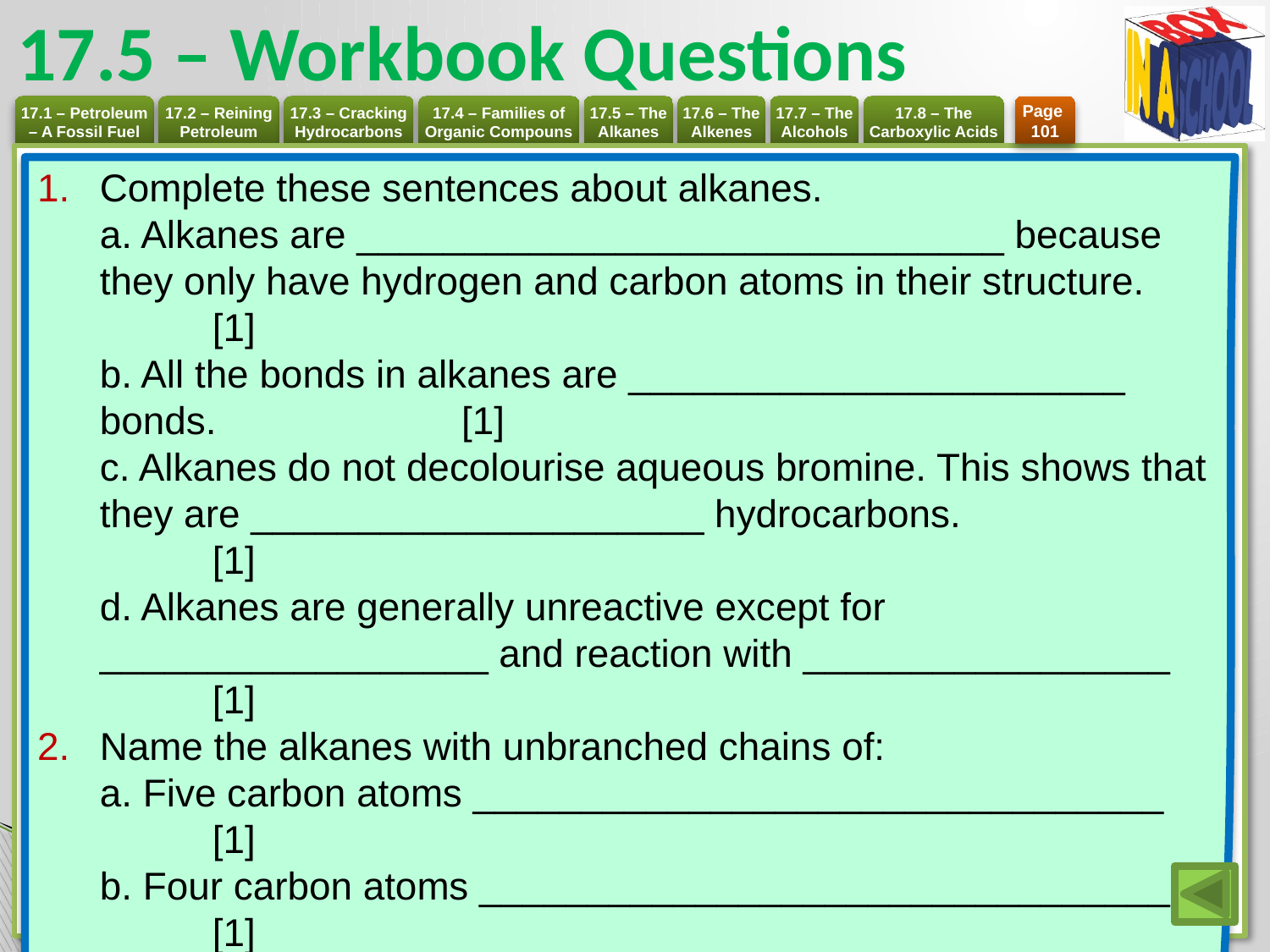

# 17.5 – Workbook Questions
Page
101
Complete these sentences about alkanes.
a. Alkanes are ______________________________ because they only have hydrogen and carbon atoms in their structure.	[1]
b. All the bonds in alkanes are _______________________ bonds. 	[1]
c. Alkanes do not decolourise aqueous bromine. This shows that they are _____________________ hydrocarbons. 	[1]
d. Alkanes are generally unreactive except for __________________ and reaction with _________________	[1]
Name the alkanes with unbranched chains of:
a. Five carbon atoms ________________________________	[1]
b. Four carbon atoms ________________________________	[1]
c. Eight carbon atoms _______________________________	[1]
How do the boiling points of the alkanes change with relative molecular mass?	                                                                    [1]